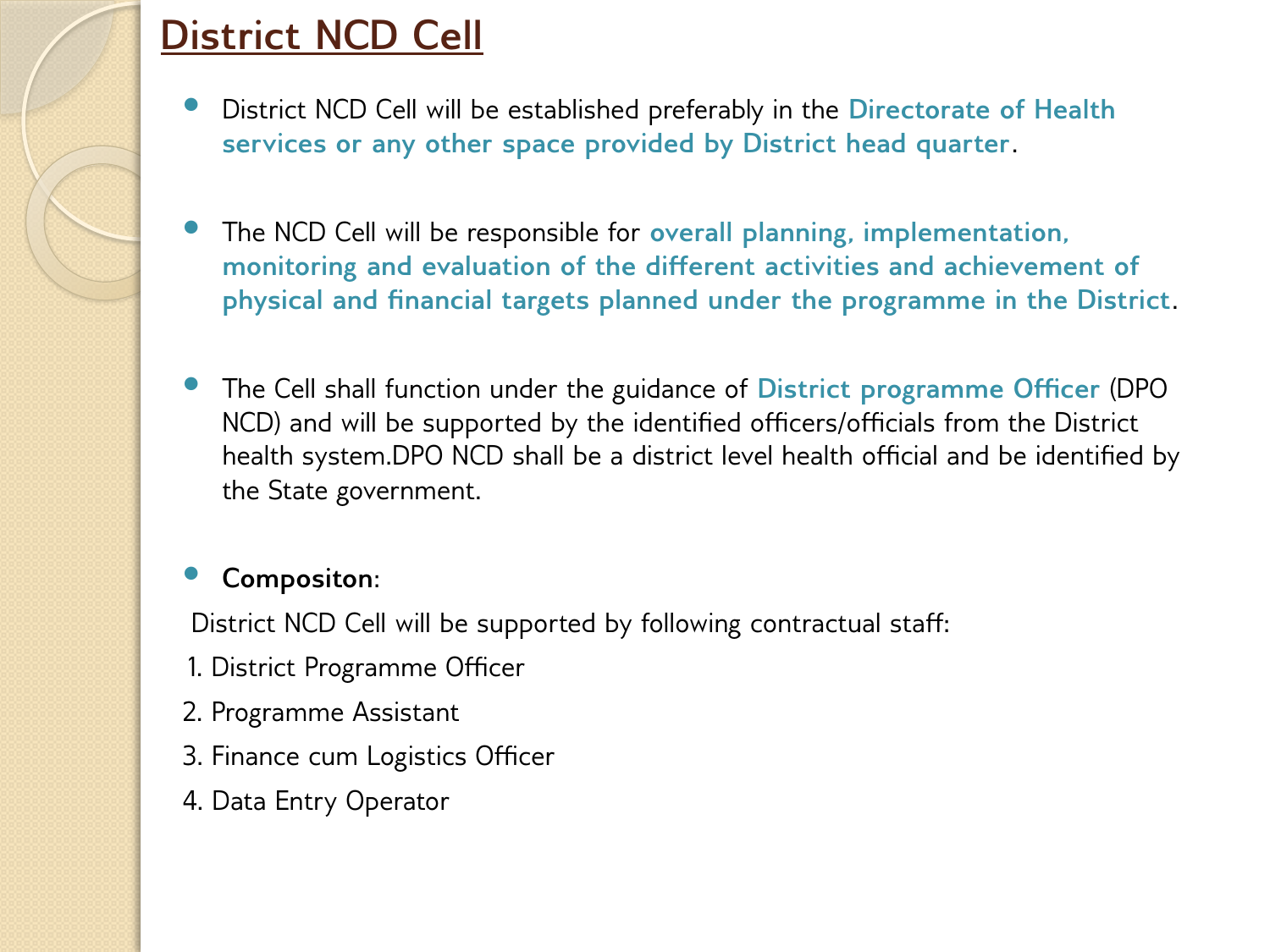

# District NCD Cell
District NCD Cell will be established preferably in the Directorate of Health services or any other space provided by District head quarter.

The NCD Cell will be responsible for overall planning, implementation, monitoring and evaluation of the different activities and achievement of physical and financial targets planned under the programme in the District.

The Cell shall function under the guidance of District programme Officer (DPO NCD) and will be supported by the identified officers/officials from the District health system.DPO NCD shall be a district level health official and be identified by the State government.

Compositon:
 District NCD Cell will be supported by following contractual staff:
  1. District Programme Officer
2. Programme Assistant
3. Finance cum Logistics Officer
4. Data Entry Operator